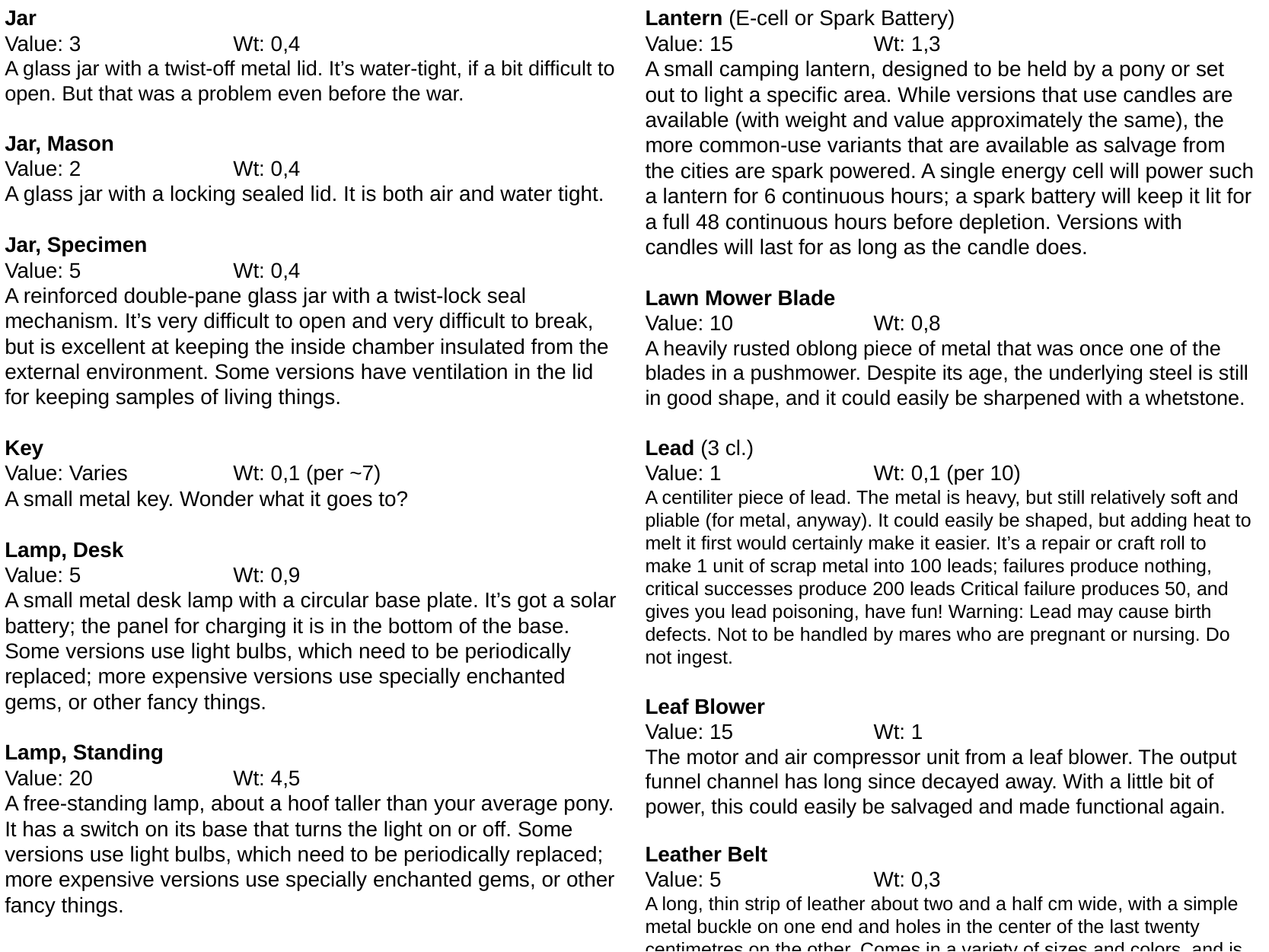

Jar
Value: 3		Wt: 0,4
A glass jar with a twist-off metal lid. It’s water-tight, if a bit difficult to open. But that was a problem even before the war.

Jar, Mason
Value: 2		Wt: 0,4
A glass jar with a locking sealed lid. It is both air and water tight.

Jar, Specimen
Value: 5		Wt: 0,4
A reinforced double-pane glass jar with a twist-lock seal mechanism. It’s very difficult to open and very difficult to break, but is excellent at keeping the inside chamber insulated from the external environment. Some versions have ventilation in the lid for keeping samples of living things.

Key
Value: Varies	Wt: 0,1 (per ~7)
A small metal key. Wonder what it goes to?

Lamp, Desk
Value: 5		Wt: 0,9
A small metal desk lamp with a circular base plate. It’s got a solar battery; the panel for charging it is in the bottom of the base. Some versions use light bulbs, which need to be periodically replaced; more expensive versions use specially enchanted gems, or other fancy things.

Lamp, Standing
Value: 20		Wt: 4,5
A free-standing lamp, about a hoof taller than your average pony. It has a switch on its base that turns the light on or off. Some versions use light bulbs, which need to be periodically replaced; more expensive versions use specially enchanted gems, or other fancy things.

Lantern (E-cell or Spark Battery)
Value: 15		Wt: 1,3
A small camping lantern, designed to be held by a pony or set out to light a specific area. While versions that use candles are available (with weight and value approximately the same), the more common-use variants that are available as salvage from the cities are spark powered. A single energy cell will power such a lantern for 6 continuous hours; a spark battery will keep it lit for a full 48 continuous hours before depletion. Versions with candles will last for as long as the candle does.

Lawn Mower Blade
Value: 10		Wt: 0,8
A heavily rusted oblong piece of metal that was once one of the blades in a pushmower. Despite its age, the underlying steel is still in good shape, and it could easily be sharpened with a whetstone.

Lead (3 cl.)
Value: 1		Wt: 0,1 (per 10)
A centiliter piece of lead. The metal is heavy, but still relatively soft and pliable (for metal, anyway). It could easily be shaped, but adding heat to melt it first would certainly make it easier. It’s a repair or craft roll to make 1 unit of scrap metal into 100 leads; failures produce nothing, critical successes produce 200 leads Critical failure produces 50, and gives you lead poisoning, have fun! Warning: Lead may cause birth defects. Not to be handled by mares who are pregnant or nursing. Do not ingest.

Leaf Blower
Value: 15		Wt: 1
The motor and air compressor unit from a leaf blower. The output funnel channel has long since decayed away. With a little bit of power, this could easily be salvaged and made functional again.

Leather Belt
Value: 5		Wt: 0,3
A long, thin strip of leather about two and a half cm wide, with a simple metal buckle on one end and holes in the center of the last twenty centimetres on the other. Comes in a variety of sizes and colors, and is excellent at holding things together.